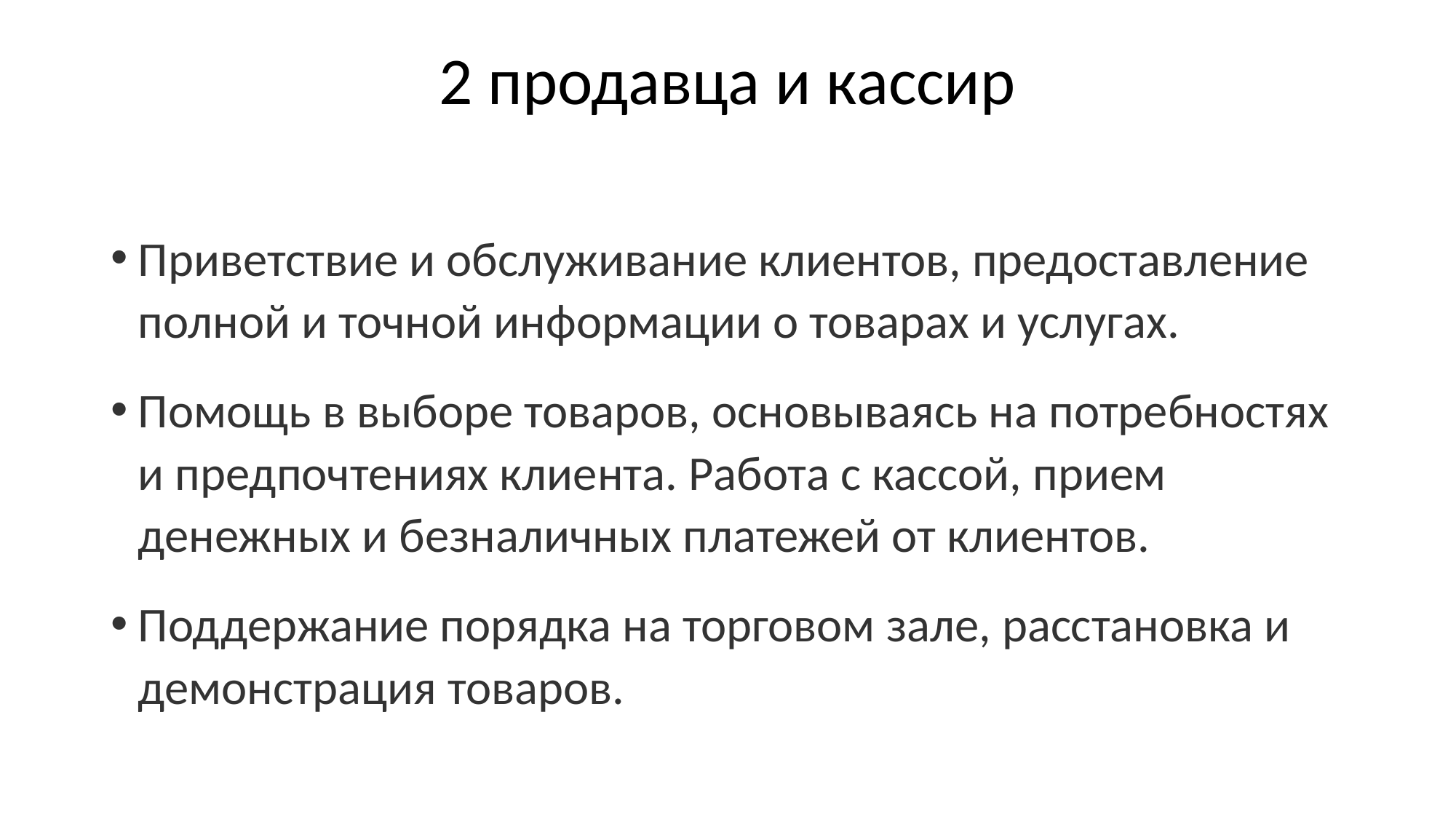

# 2 продавца и кассир
Приветствие и обслуживание клиентов, предоставление полной и точной информации о товарах и услугах.
Помощь в выборе товаров, основываясь на потребностях и предпочтениях клиента. Работа с кассой, прием денежных и безналичных платежей от клиентов.
Поддержание порядка на торговом зале, расстановка и демонстрация товаров.